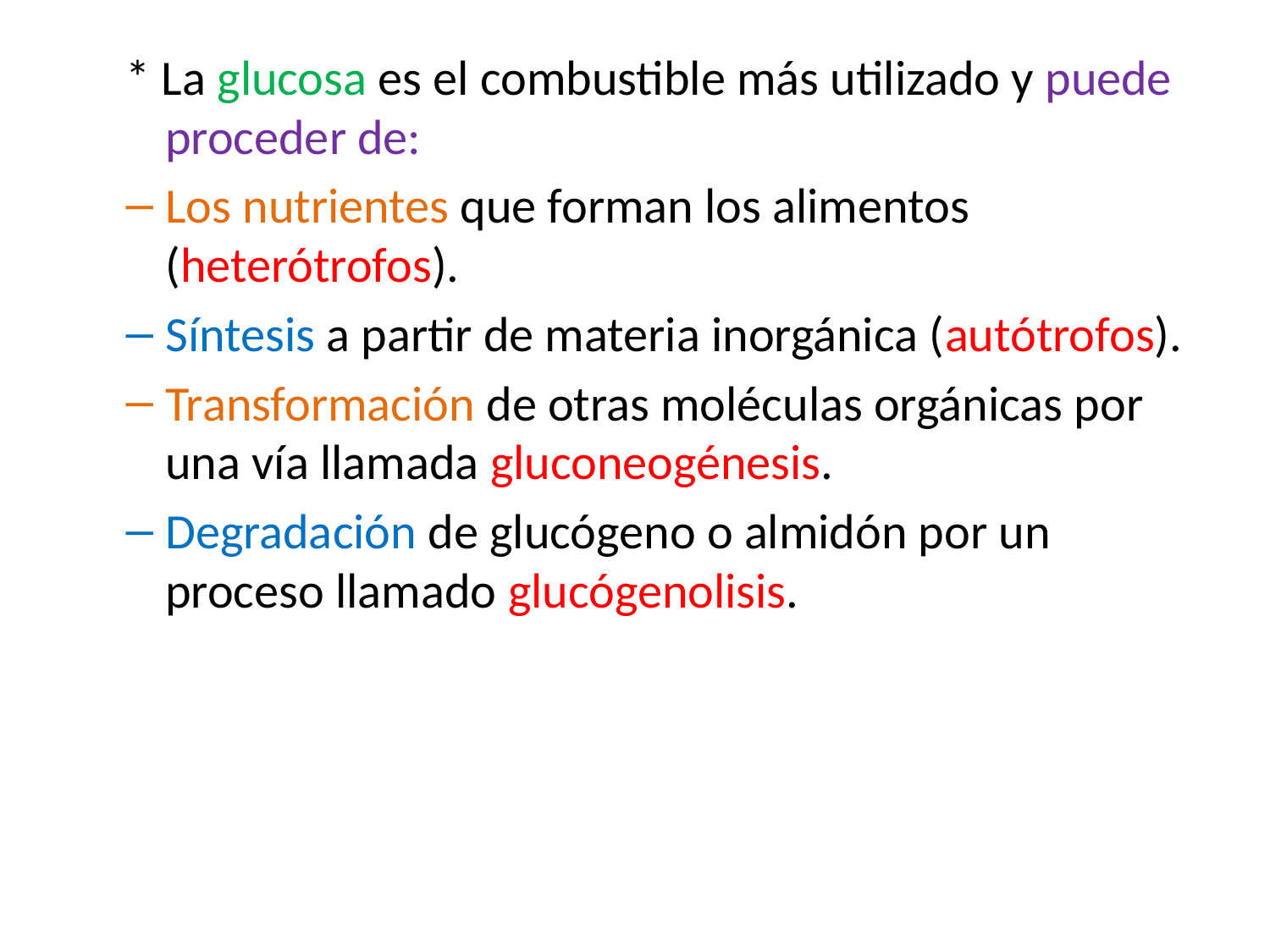

#
* La glucosa es el combustible más utilizado y puede proceder de:
Los nutrientes que forman los alimentos (heterótrofos).
Síntesis a partir de materia inorgánica (autótrofos).
Transformación de otras moléculas orgánicas por una vía llamada gluconeogénesis.
Degradación de glucógeno o almidón por un proceso llamado glucógenolisis.